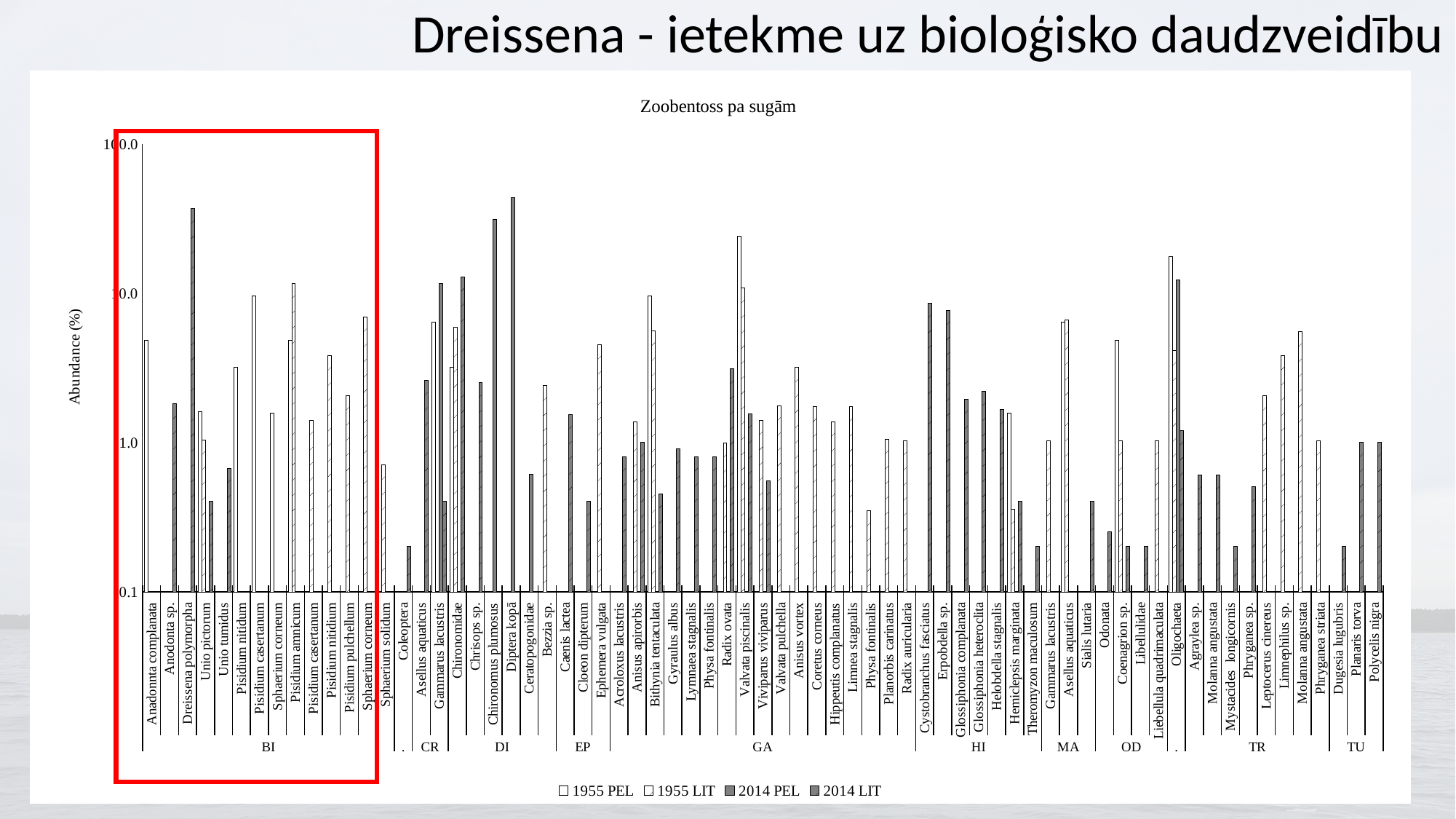

# Dreissena - ietekme uz bioloģisko daudzveidību

### Chart: Zoobentoss pa sugām

| Category | 1955 PEL | 1955 LIT | 2014 PEL | 2014 LIT |
|---|---|---|---|---|
| Anadonnta complanata | 4.8459003682884285 | None | None | None |
| Anodonta sp. | None | None | None | 1.8197748871065578 |
| Dreissena polymorpha | None | None | None | 37.10318797600593 |
| Unio pictorum | 1.6088389222717583 | 1.0472182098919165 | None | 0.40439441935701287 |
| Unio tumidus | None | None | None | 0.6739906989283547 |
| Pisidium nitidum | 3.2176778445435166 | None | None | None |
| Pisidium casertanum | 9.691800736576857 | None | None | None |
| Sphaerium corneum | 1.5894553207986044 | None | None | None |
| Pisidium amnicum | 4.8459003682884285 | 11.655127758131197 | None | None |
| Pisidium casertanum | None | 1.419534791054441 | None | None |
| Pisidium nitidium | None | 3.835234347761121 | None | None |
| Pisidium pulchellum | None | 2.067041888728397 | None | None |
| Sphaerium corneum | None | 6.985605419136327 | None | None |
| Sphaerium solidum | None | 0.7097673955272205 | None | None |
| Coleoptera | None | None | None | 0.20219720967850643 |
| Asellus aquaticus | None | None | None | 2.6285637258205834 |
| Gammarus lacustris | 6.435355689087033 | None | 11.728395061728396 | 0.40439441935701287 |
| Chironomidae | 3.2176778445435166 | 5.952084474772129 | None | 12.981060861360112 |
| Chrisops sp. | None | None | None | 2.5274651209813306 |
| Chironomus plumosus | None | None | 31.48148148148148 | None |
| Diptera kopā | None | None | 43.82716049382716 | None |
| Ceratopogonidae | None | None | 0.617283950617284 | None |
| Bezzia sp. | None | 2.4156995567066804 | None | None |
| Caenis lactea | None | None | None | 1.550178607535216 |
| Cloeon dipterum | None | None | None | 0.40439441935701287 |
| Ephemera vulgata | None | 4.532549683717688 | None | None |
| Acroloxus lacustris | None | None | None | 0.8087888387140257 |
| Anisus apirorbis | None | 1.3821786123424822 | None | 1.0109860483925321 |
| Bithynia tentaculata | 9.691800736576857 | 5.603426806793846 | None | 0.45494372177663944 |
| Gyraulus albus | None | None | None | 0.9098874435532789 |
| Lymnaea stagnalis | None | None | None | 0.8087888387140257 |
| Physa fontinalis | None | None | None | 0.8087888387140257 |
| Radix ovata | None | 1.0 | None | 3.1340567500168497 |
| Valvata piscinalis | 24.22950184144214 | 10.895552124321368 | None | 1.5670283750084248 |
| Viviparus viviparus | None | 1.419534791054441 | None | 0.5560423266158927 |
| Valvata pulchella | None | 1.7681924590327247 | None | None |
| Anisus vortex | None | 3.2001793096578184 | None | None |
| Coretus corneus | None | 1.7432883398914185 | None | None |
| Hippeutis complanatus | None | 1.3821786123424822 | None | None |
| Limnea stagnalis | None | 1.7432883398914185 | None | None |
| Physa fontinalis | None | 0.34865766797828374 | None | None |
| Planorbis carinatus | None | 1.0584250635055041 | None | None |
| Radix auricularia | None | 1.0335209443641984 | None | None |
| Cystobranchus fasciatus | None | None | None | 8.64393071375615 |
| Erpobdella sp. | None | None | None | 7.723933409718946 |
| Glossiphonia complanata | None | None | None | 1.9545730268922292 |
| Glossiphonia heteroclita | None | None | None | 2.224169306463571 |
| Helobdella stagnalis | None | None | None | 1.6681269798476779 |
| Hemiclepsis marginata | 1.5894553207986044 | 0.35737410967774086 | None | 0.40439441935701287 |
| Theromyzon maculosum | None | None | None | 0.20219720967850643 |
| Gammarus lacustris | None | 1.0335209443641984 | None | None |
| Asellus aquaticus | 6.435355689087033 | 6.661851870299349 | None | None |
| Sialis lutaria | None | None | None | 0.40439441935701287 |
| Odonata | None | None | None | 0.25274651209813304 |
| Coenagrion sp. | 4.8459003682884285 | 1.0335209443641984 | None | 0.20219720967850643 |
| Libellulidae | None | None | None | 0.20219720967850643 |
| Liebellula quadrimaculata | None | 1.0335209443641984 | None | None |
| Oligochaeta | 17.7553789494088 | 4.146535837027446 | 12.34567901234568 | 1.2131832580710384 |
| Agraylea sp. | None | None | None | 0.6065916290355193 |
| Molanna angustata | None | None | None | 0.6065916290355193 |
| Mystacides  longicornis | None | None | None | 0.20219720967850643 |
| Phryganea sp. | None | None | None | 0.5054930241962661 |
| Leptocerus cinereus | None | 2.067041888728397 | None | None |
| Limnephilus sp. | None | 3.835234347761121 | None | None |
| Molanna angustata | None | 5.566070628081887 | None | None |
| Phryganea striata | None | 1.0335209443641984 | None | None |
| Dugesia lugubris | None | None | None | 0.20219720967850643 |
| Planaris torva | None | None | None | 1.0109860483925321 |
| Polycelis nigra | None | None | None | 1.0109860483925321 |